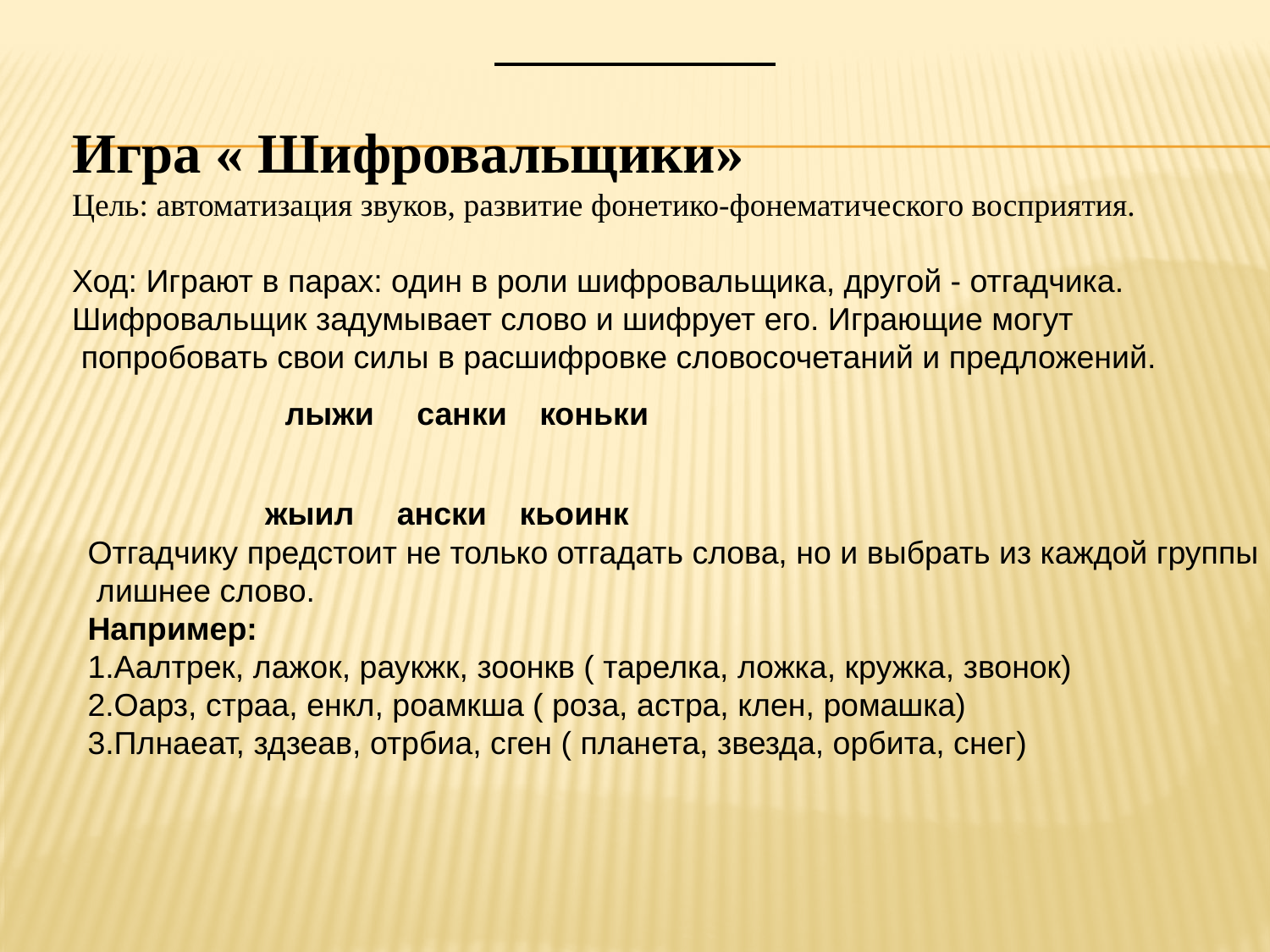

Игра « Шифровальщики»
Цель: автоматизация звуков, развитие фонетико-фонематического восприятия.

Ход: Играют в парах: один в роли шифровальщика, другой - отгадчика.
Шифровальщик задумывает слово и шифрует его. Играющие могут
 попробовать свои силы в расшифровке словосочетаний и предложений.
| лыжи | санки | коньки |
| --- | --- | --- |

Отгадчику предстоит не только отгадать слова, но и выбрать из каждой группы
 лишнее слово.
Например:
Аалтрек, лажок, раукжк, зоонкв ( тарелка, ложка, кружка, звонок)
Оарз, страа, енкл, роамкша ( роза, астра, клен, ромашка)
Плнаеат, здзеав, отрбиа, сген ( планета, звезда, орбита, снег)

| жыил | ански | кьоинк |
| --- | --- | --- |